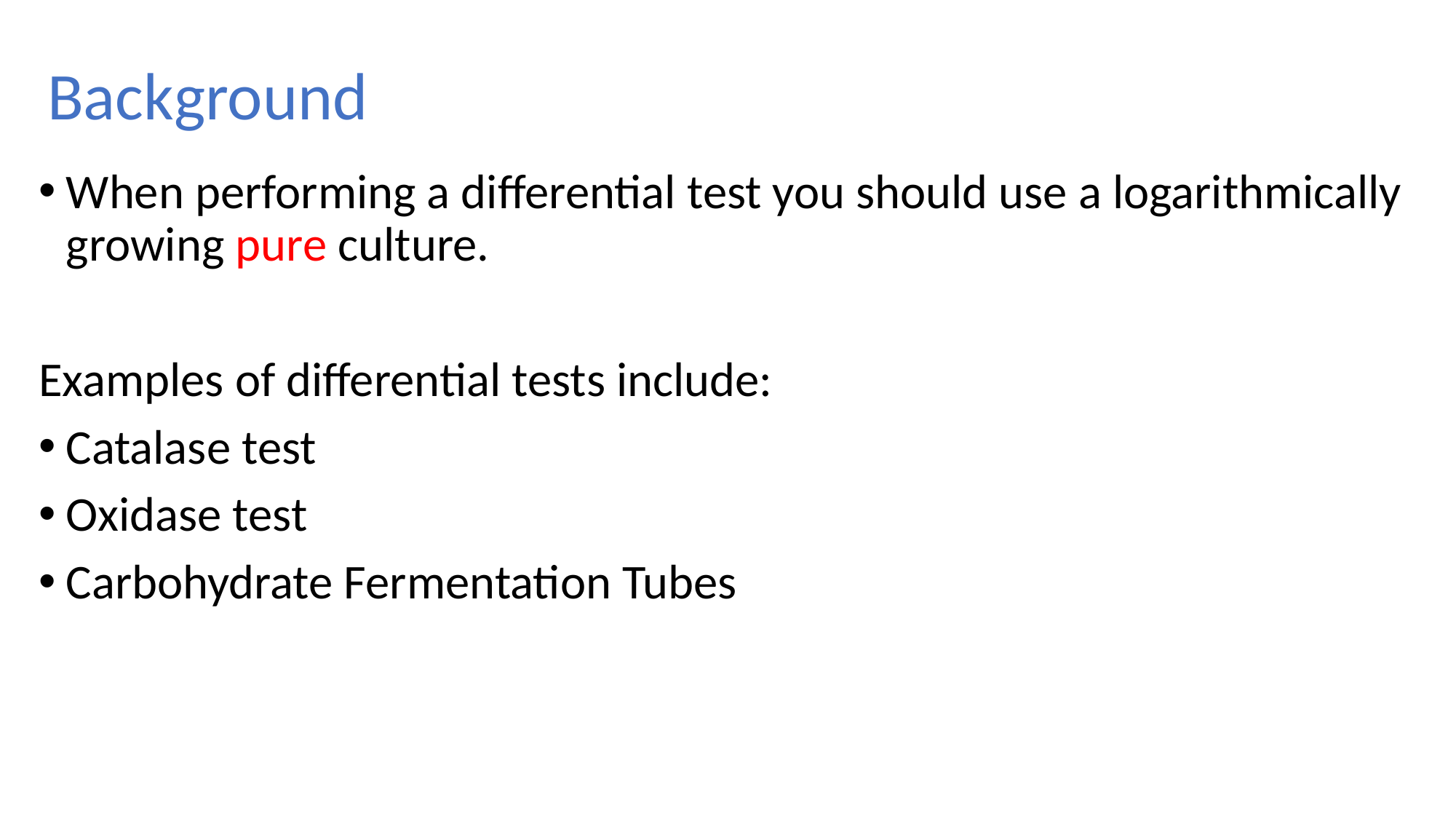

# Background
When performing a differential test you should use a logarithmically growing pure culture.

Examples of differential tests include:
Catalase test
Oxidase test
Carbohydrate Fermentation Tubes